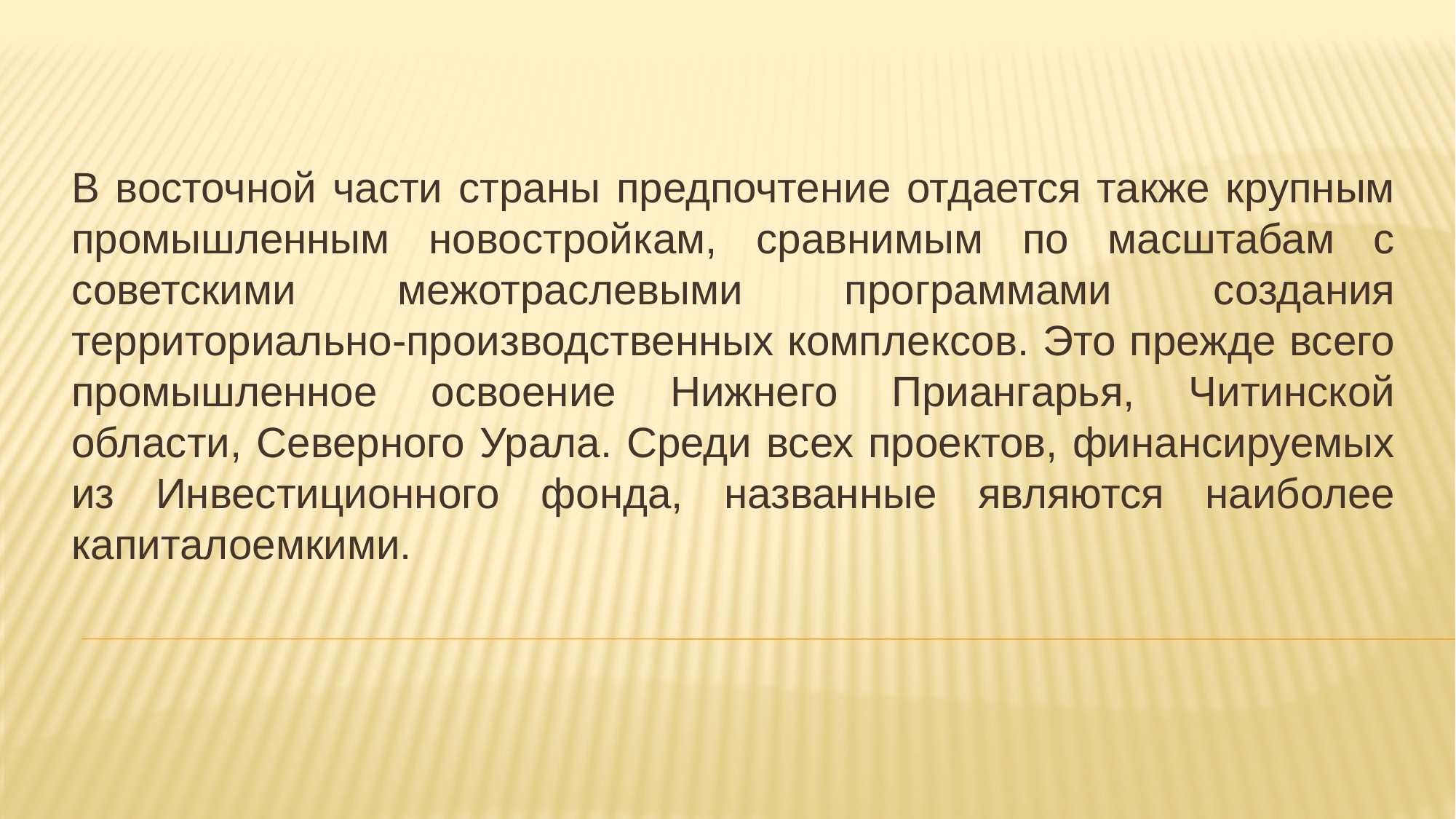

В восточной части страны предпочтение отдается также крупным промышленным новостройкам, сравнимым по масштабам с советскими межотраслевыми программами создания территориально-производственных комплексов. Это прежде всего промышленное освоение Нижнего Приангарья, Читинской области, Северного Урала. Среди всех проектов, финансируемых из Инвестиционного фонда, названные являются наиболее капиталоемкими.